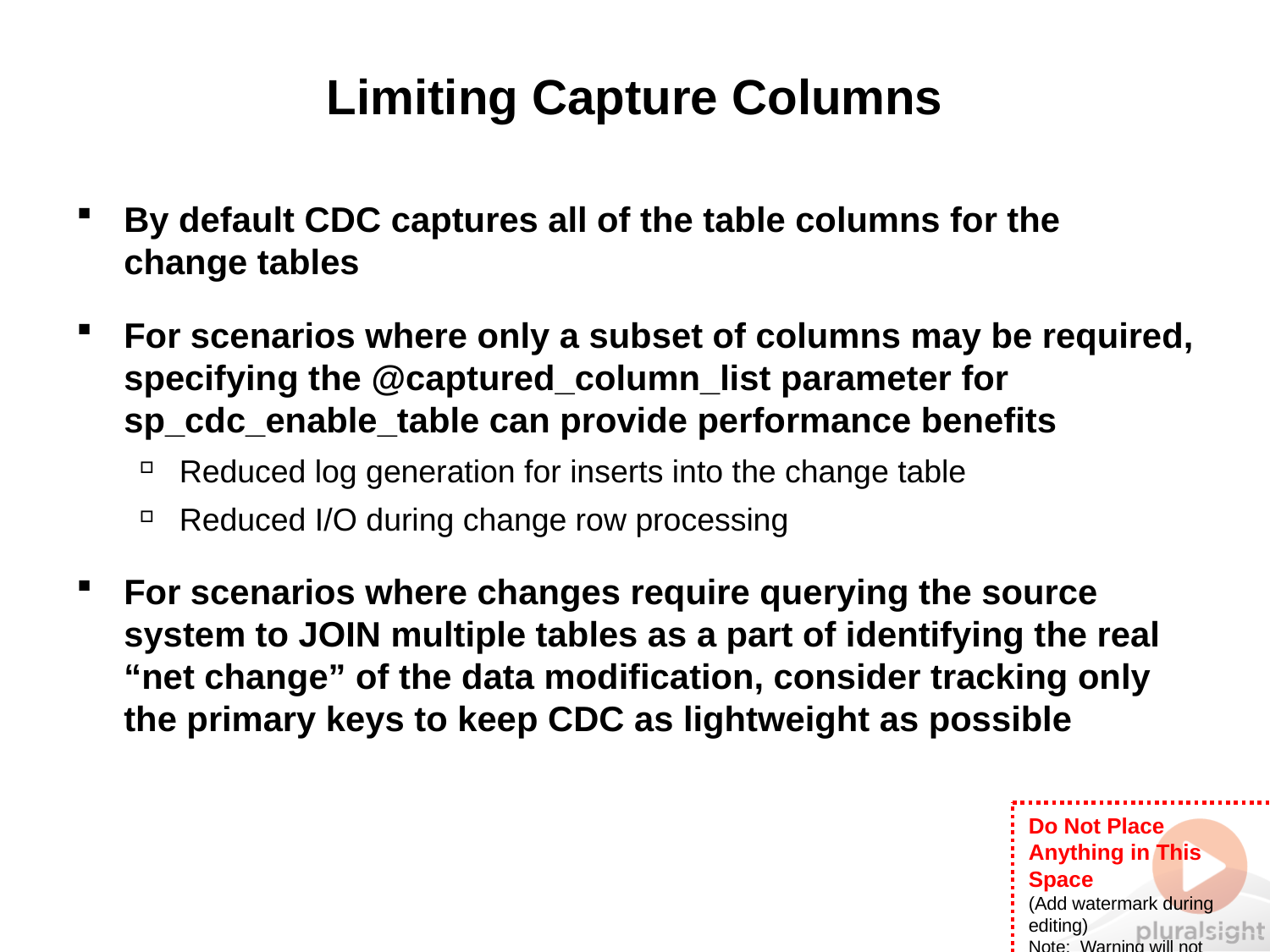

# Limiting Capture Columns
By default CDC captures all of the table columns for the change tables
For scenarios where only a subset of columns may be required, specifying the @captured_column_list parameter for sp_cdc_enable_table can provide performance benefits
Reduced log generation for inserts into the change table
Reduced I/O during change row processing
For scenarios where changes require querying the source system to JOIN multiple tables as a part of identifying the real “net change” of the data modification, consider tracking only the primary keys to keep CDC as lightweight as possible